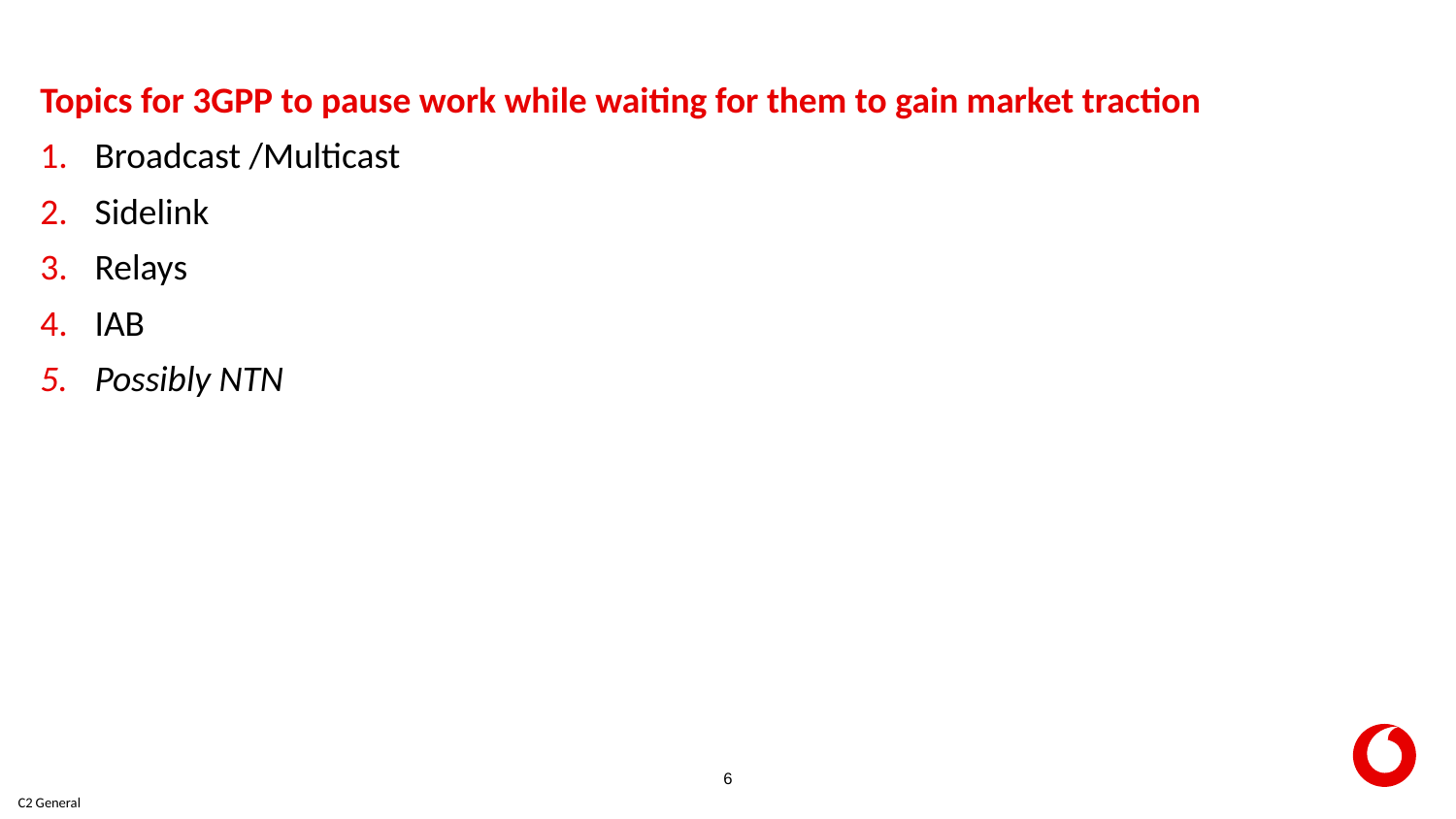

Topics for 3GPP to pause work while waiting for them to gain market traction
Broadcast /Multicast
Sidelink
Relays
IAB
Possibly NTN

6